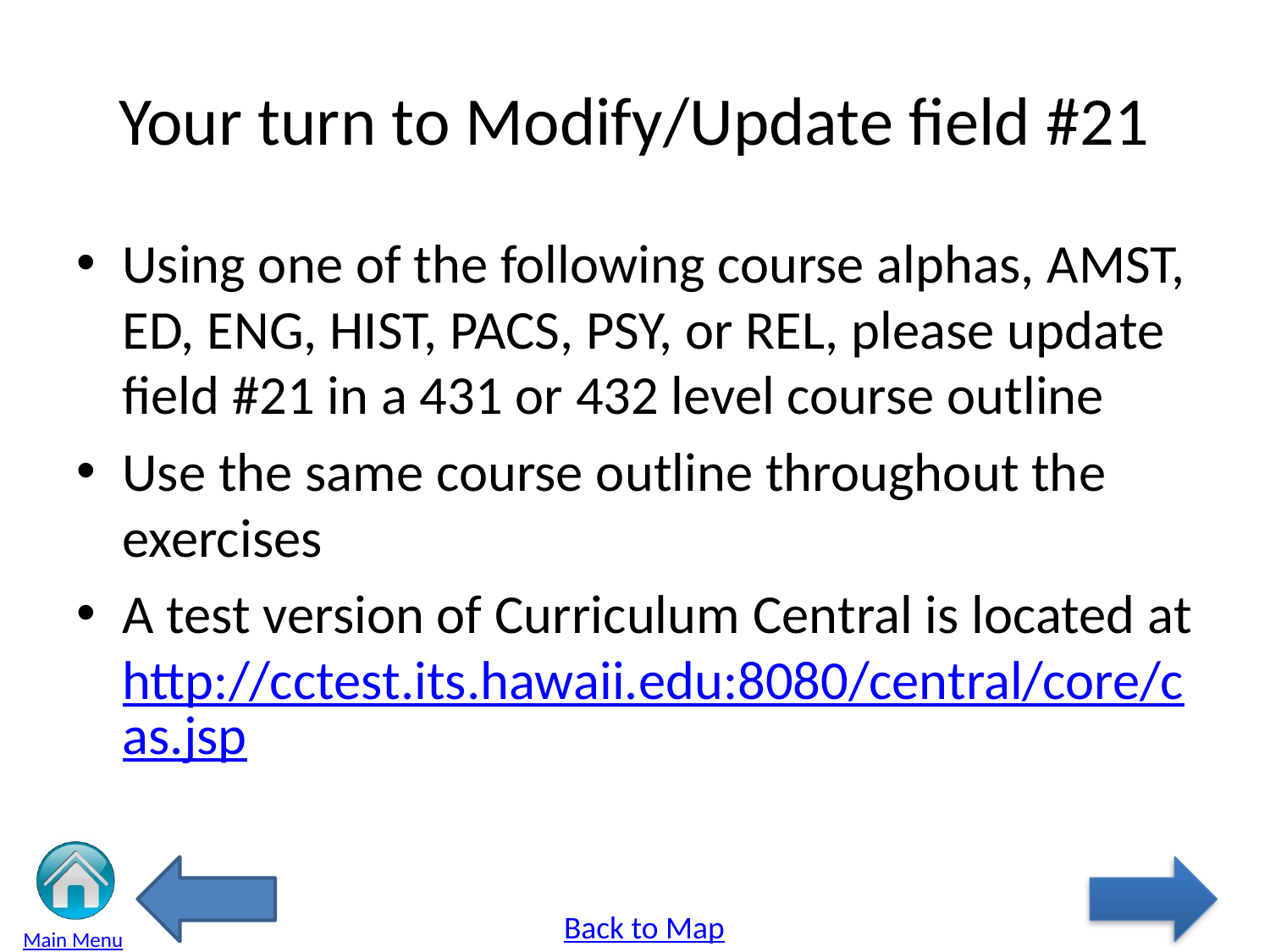

# Your turn to Modify/Update field #21
Using one of the following course alphas, AMST, ED, ENG, HIST, PACS, PSY, or REL, please update field #21 in a 431 or 432 level course outline
Use the same course outline throughout the exercises
A test version of Curriculum Central is located athttp://cctest.its.hawaii.edu:8080/central/core/cas.jsp

Back to Map